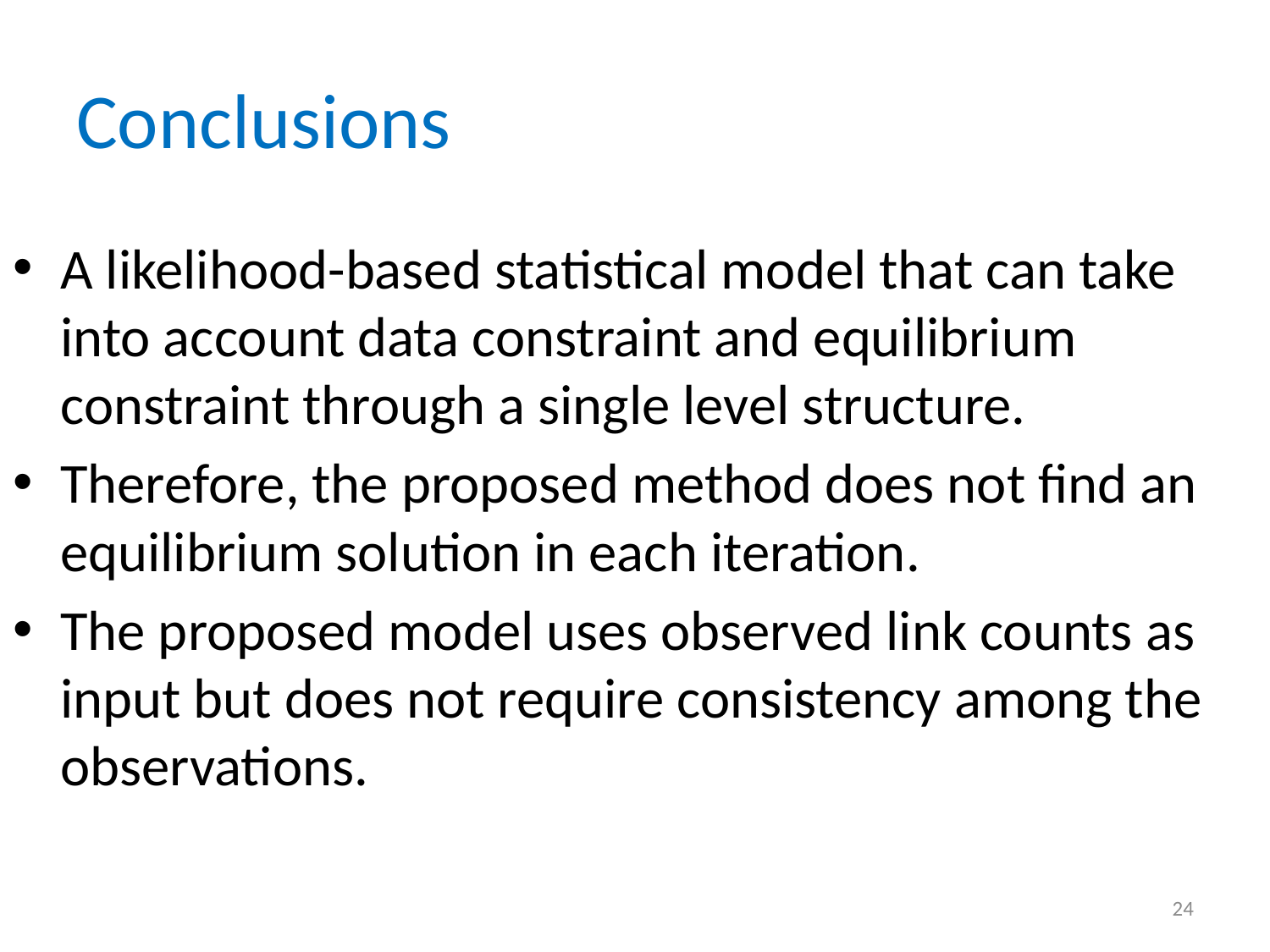

# Conclusions
A likelihood-based statistical model that can take into account data constraint and equilibrium constraint through a single level structure.
Therefore, the proposed method does not find an equilibrium solution in each iteration.
The proposed model uses observed link counts as input but does not require consistency among the observations.

24